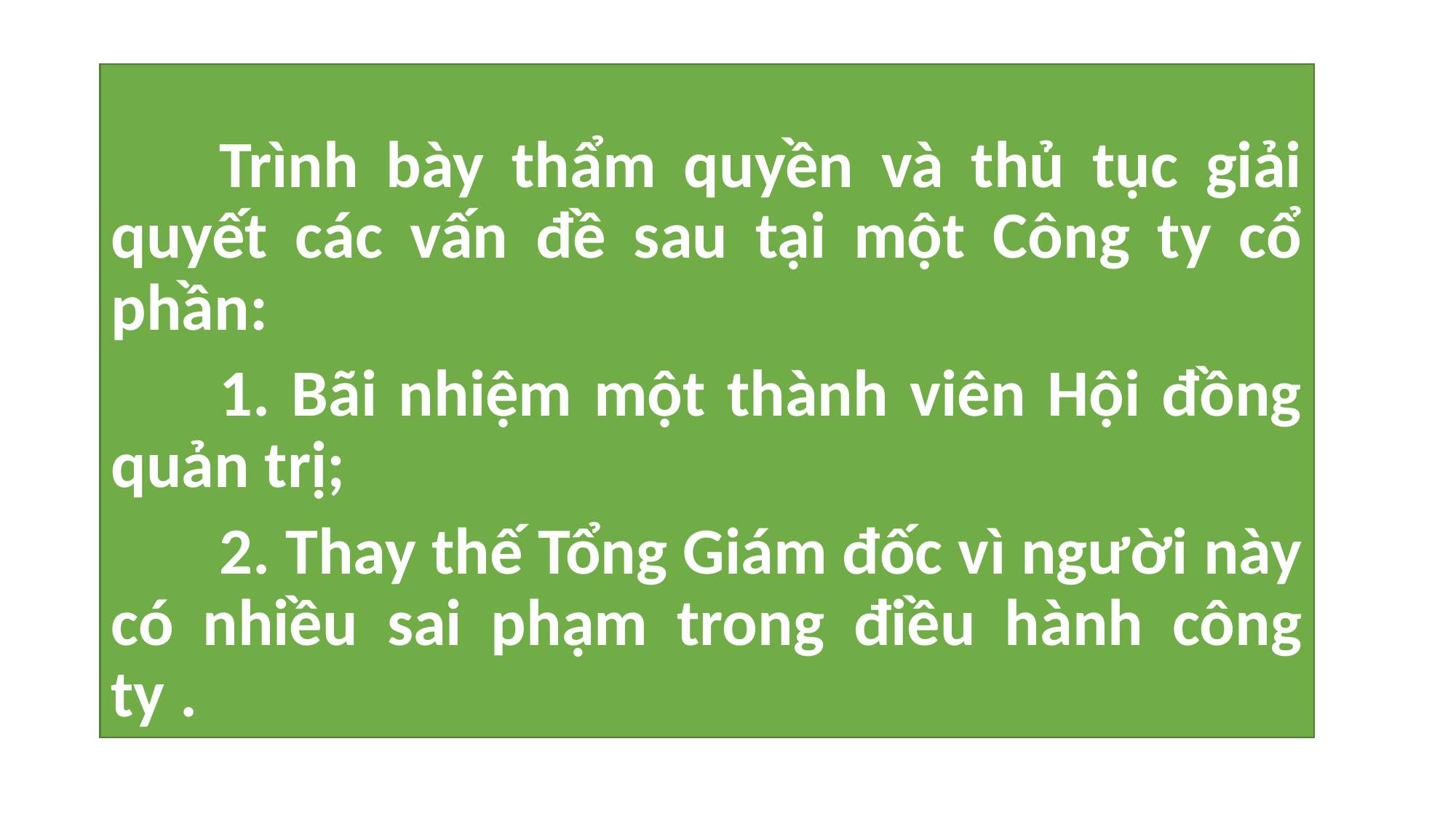

Trình bày thẩm quyền và thủ tục giải quyết các vấn đề sau tại một Công ty cổ phần:
	1. Bãi nhiệm một thành viên Hội đồng quản trị;
	2. Thay thế Tổng Giám đốc vì người này có nhiều sai phạm trong điều hành công ty .